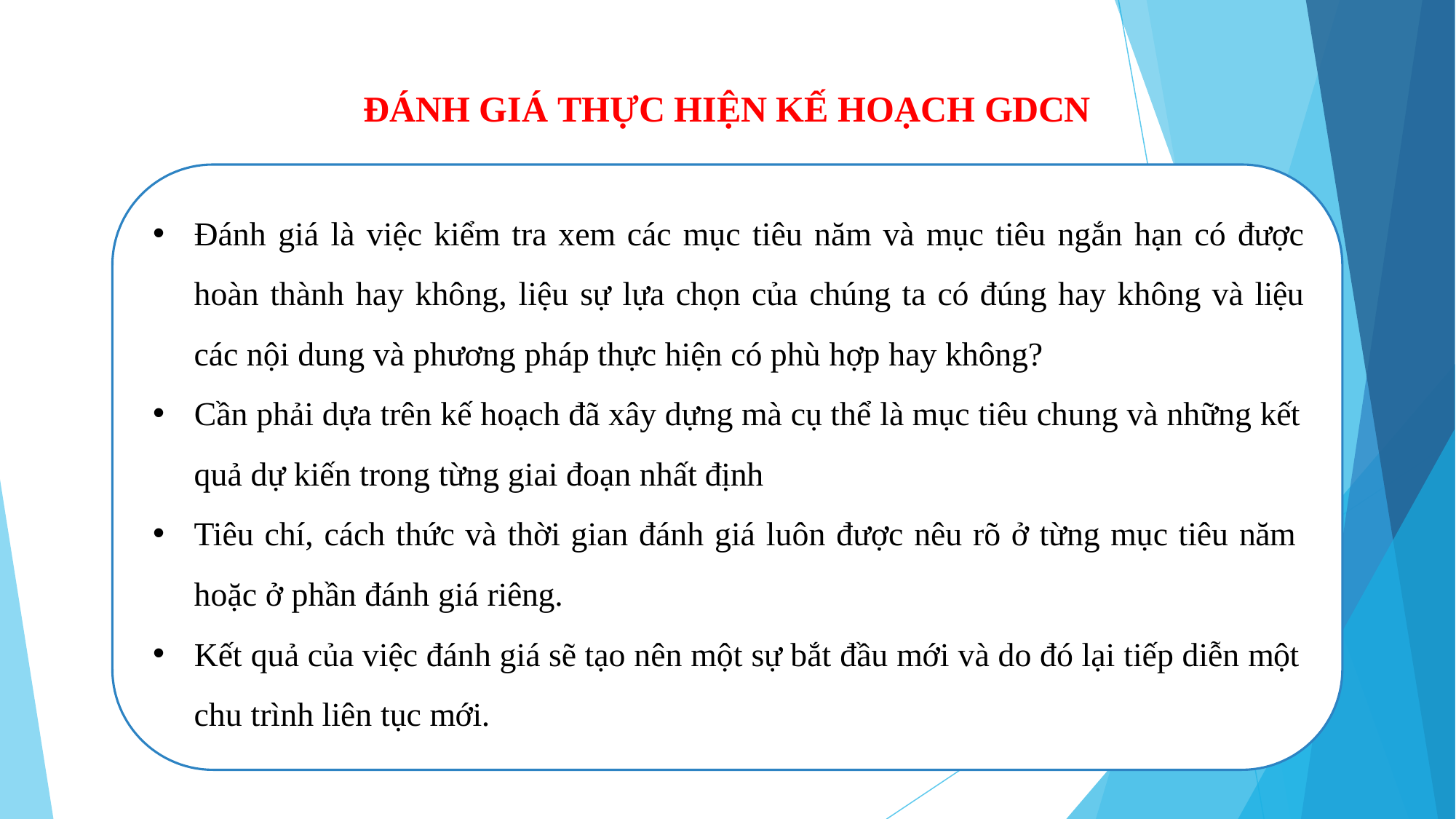

# ĐÁNH GIÁ THỰC HIỆN KẾ HOẠCH GDCN

Đánh giá là việc kiểm tra xem các mục tiêu năm và mục tiêu ngắn hạn có được hoàn thành hay không, liệu sự lựa chọn của chúng ta có đúng hay không và liệu các nội dung và phương pháp thực hiện có phù hợp hay không?
Cần phải dựa trên kế hoạch đã xây dựng mà cụ thể là mục tiêu chung và những kết
quả dự kiến trong từng giai đoạn nhất định
Tiêu chí, cách thức và thời gian đánh giá luôn được nêu rõ ở từng mục tiêu năm
hoặc ở phần đánh giá riêng.
Kết quả của việc đánh giá sẽ tạo nên một sự bắt đầu mới và do đó lại tiếp diễn một
chu trình liên tục mới.